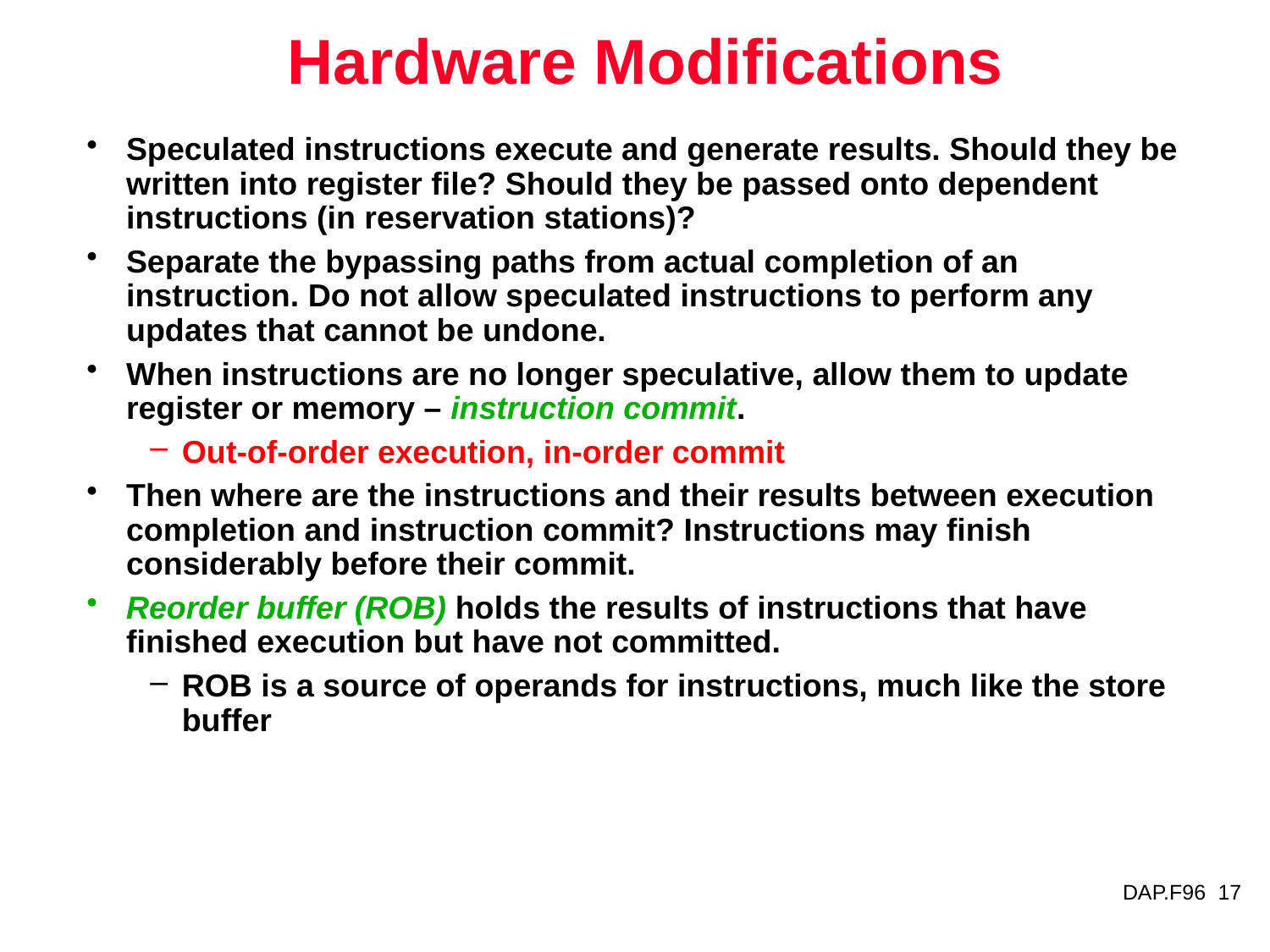

# Hardware Modifications
Speculated instructions execute and generate results. Should they be written into register file? Should they be passed onto dependent instructions (in reservation stations)?
Separate the bypassing paths from actual completion of an instruction. Do not allow speculated instructions to perform any updates that cannot be undone.
When instructions are no longer speculative, allow them to update register or memory – instruction commit.
Out-of-order execution, in-order commit
Then where are the instructions and their results between execution completion and instruction commit? Instructions may finish considerably before their commit.
Reorder buffer (ROB) holds the results of instructions that have finished execution but have not committed.
ROB is a source of operands for instructions, much like the store buffer